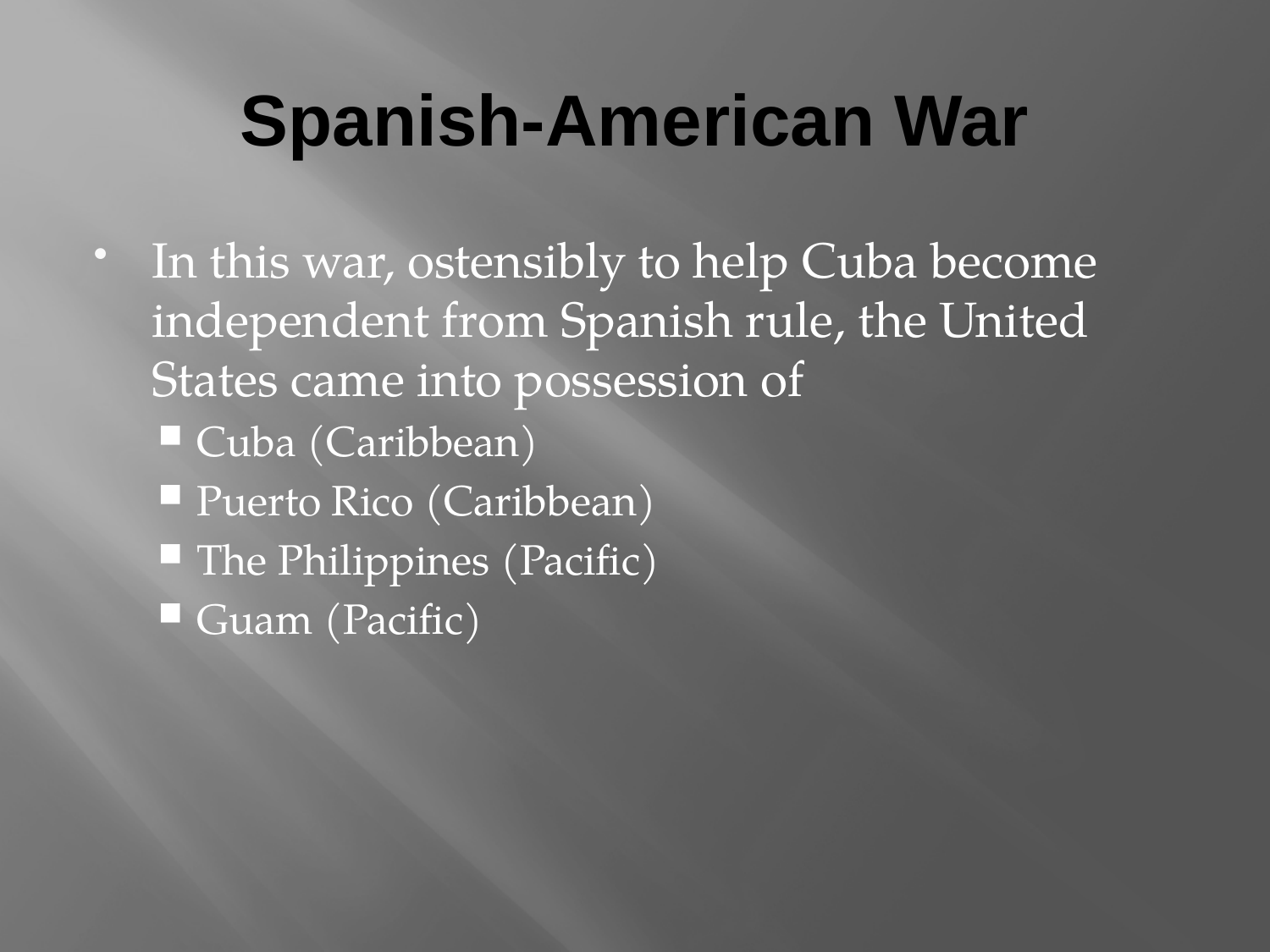

# Spanish-American War
In this war, ostensibly to help Cuba become independent from Spanish rule, the United States came into possession of
Cuba (Caribbean)
Puerto Rico (Caribbean)
The Philippines (Pacific)
Guam (Pacific)